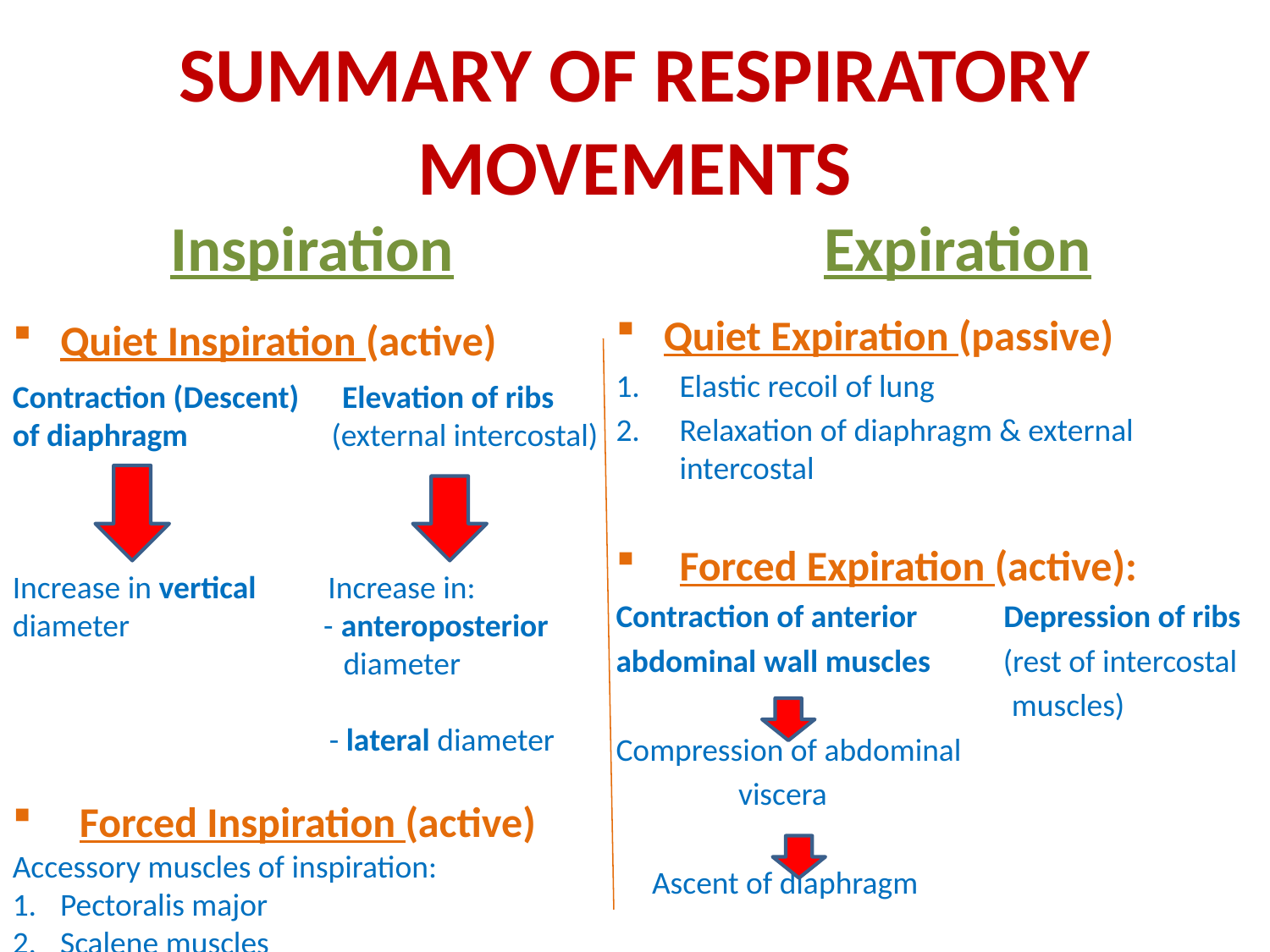

# SUMMARY OF RESPIRATORY MOVEMENTS
Inspiration
Expiration
Quiet Expiration (passive)
Elastic recoil of lung
Relaxation of diaphragm & external intercostal

Forced Expiration (active):
Contraction of anterior            Depression of ribs
abdominal wall muscles          (rest of intercostal
                                                       muscles)
Compression of abdominal
                 viscera

     Ascent of diaphragm
Quiet Inspiration (active)
Contraction (Descent)      Elevation of ribs
of diaphragm                    (external intercostal)

Increase in vertical          Increase in:
diameter                           - anteroposterior
                                              diameter
                                            - lateral diameter

     Forced Inspiration (active)
Accessory muscles of inspiration:
Pectoralis major
Scalene muscles